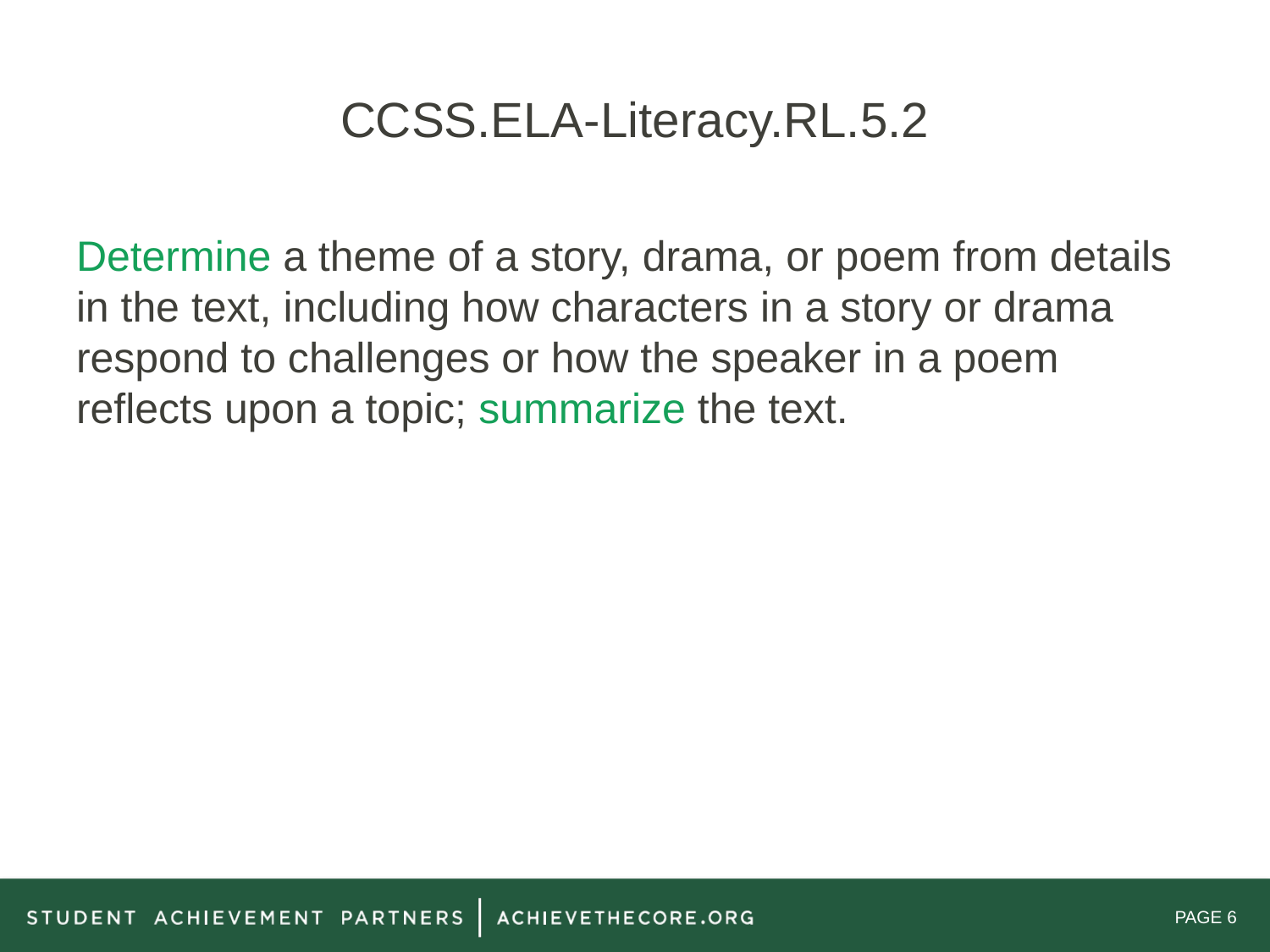

# CCSS.ELA-Literacy.RL.5.2
Determine a theme of a story, drama, or poem from details in the text, including how characters in a story or drama respond to challenges or how the speaker in a poem reflects upon a topic; summarize the text.